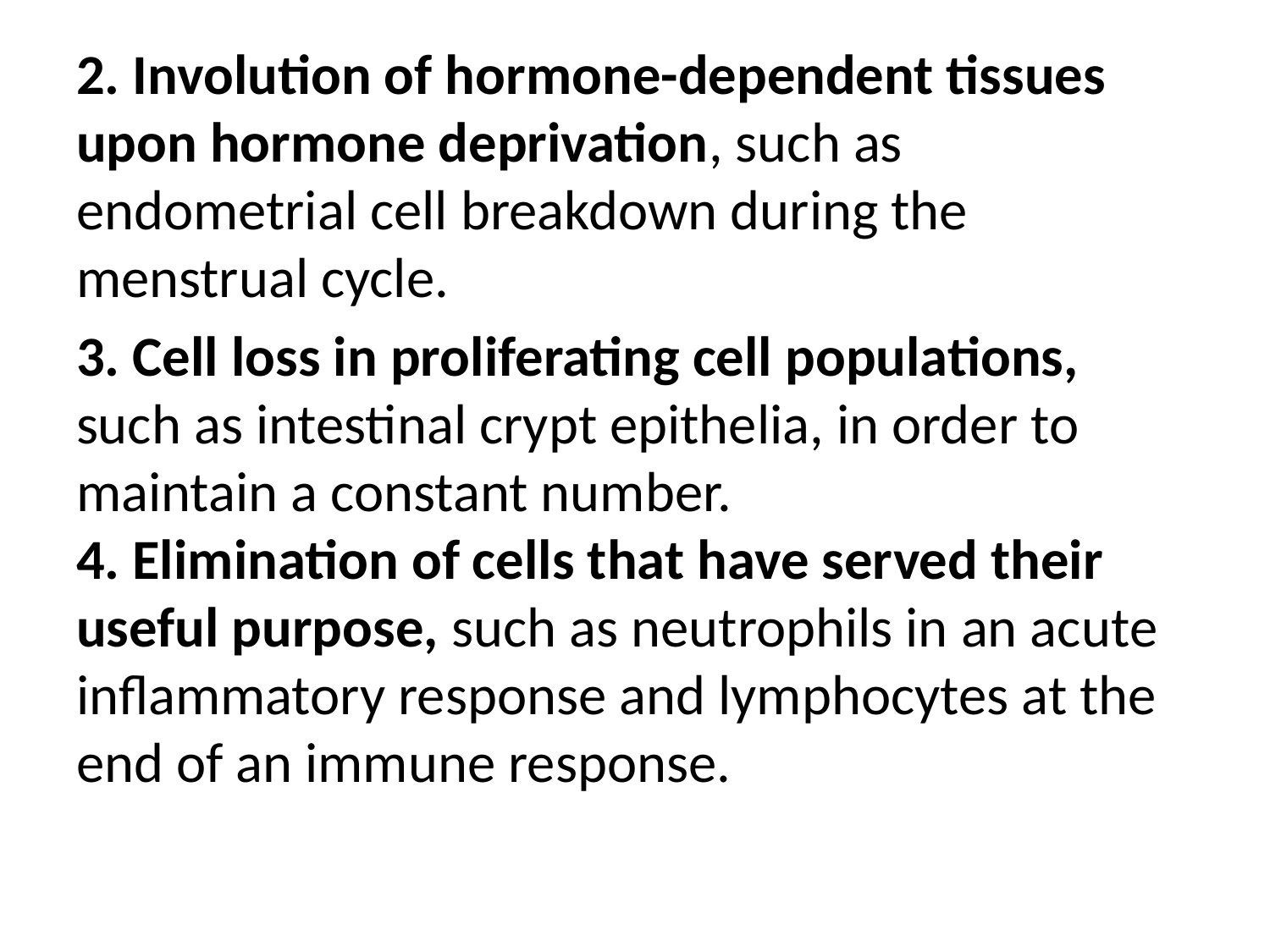

2. Involution of hormone-dependent tissues upon hormone deprivation, such as endometrial cell breakdown during the menstrual cycle.
3. Cell loss in proliferating cell populations, such as intestinal crypt epithelia, in order to maintain a constant number.
4. Elimination of cells that have served their useful purpose, such as neutrophils in an acute inflammatory response and lymphocytes at the end of an immune response.